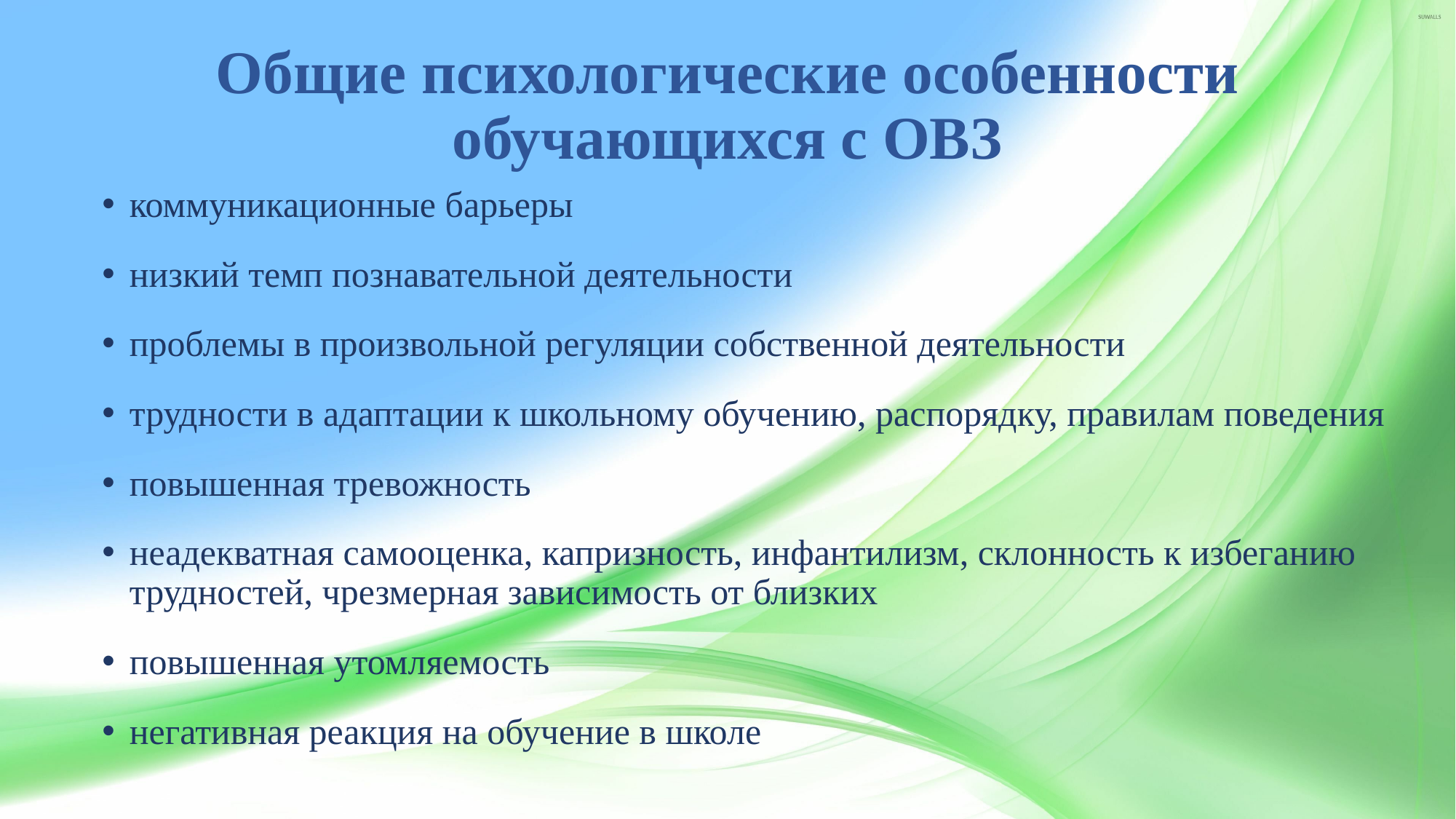

# Общие психологические особенности обучающихся с ОВЗ
коммуникационные барьеры
низкий темп познавательной деятельности
проблемы в произвольной регуляции собственной деятельности
трудности в адаптации к школьному обучению, распорядку, правилам поведения
повышенная тревожность
неадекватная самооценка, капризность, инфантилизм, склонность к избеганию трудностей, чрезмерная зависимость от близких
повышенная утомляемость
негативная реакция на обучение в школе